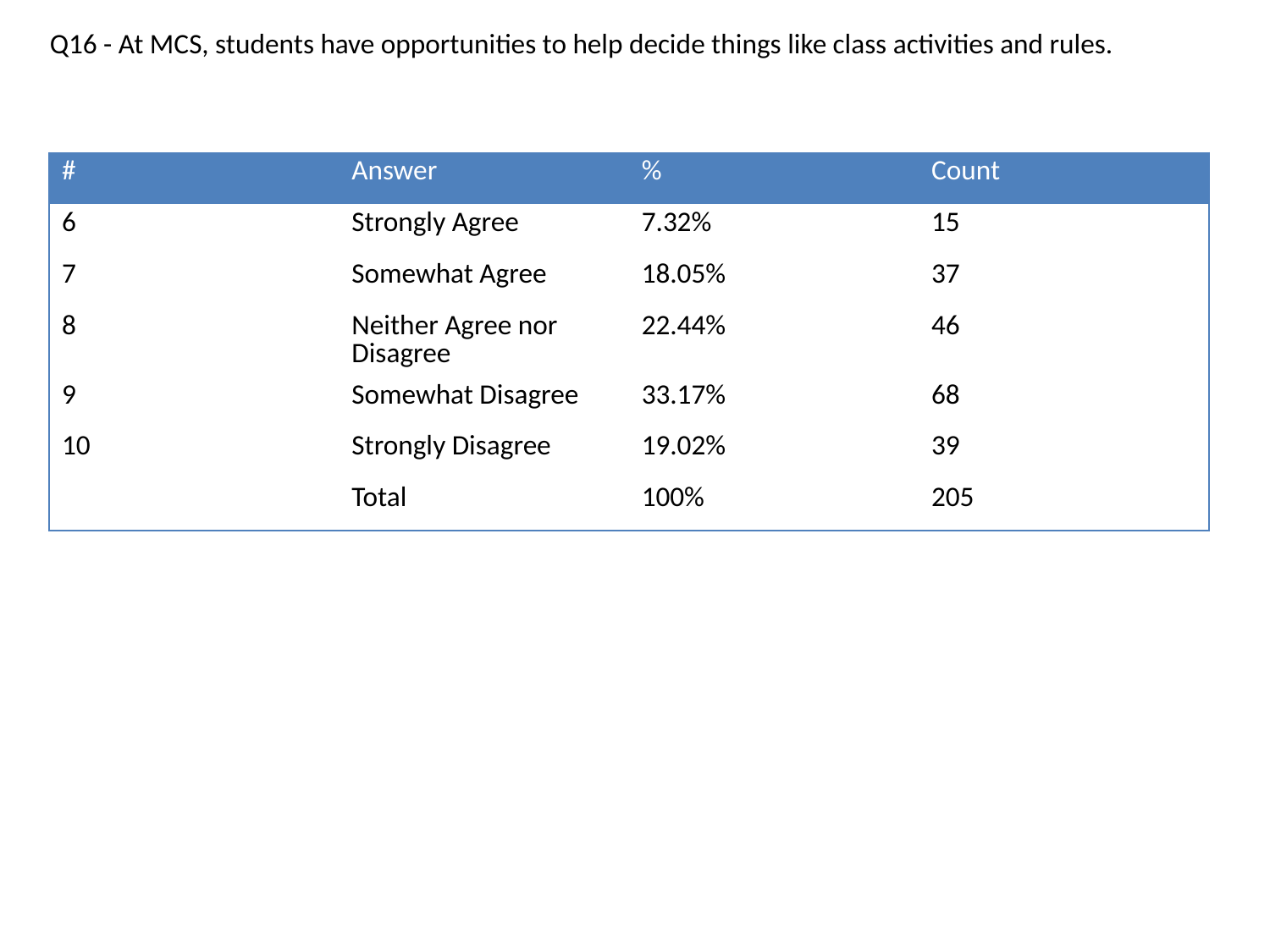

Q16 - At MCS, students have opportunities to help decide things like class activities and rules.
| # | Answer | % | Count |
| --- | --- | --- | --- |
| 6 | Strongly Agree | 7.32% | 15 |
| 7 | Somewhat Agree | 18.05% | 37 |
| 8 | Neither Agree nor Disagree | 22.44% | 46 |
| 9 | Somewhat Disagree | 33.17% | 68 |
| 10 | Strongly Disagree | 19.02% | 39 |
|  | Total | 100% | 205 |